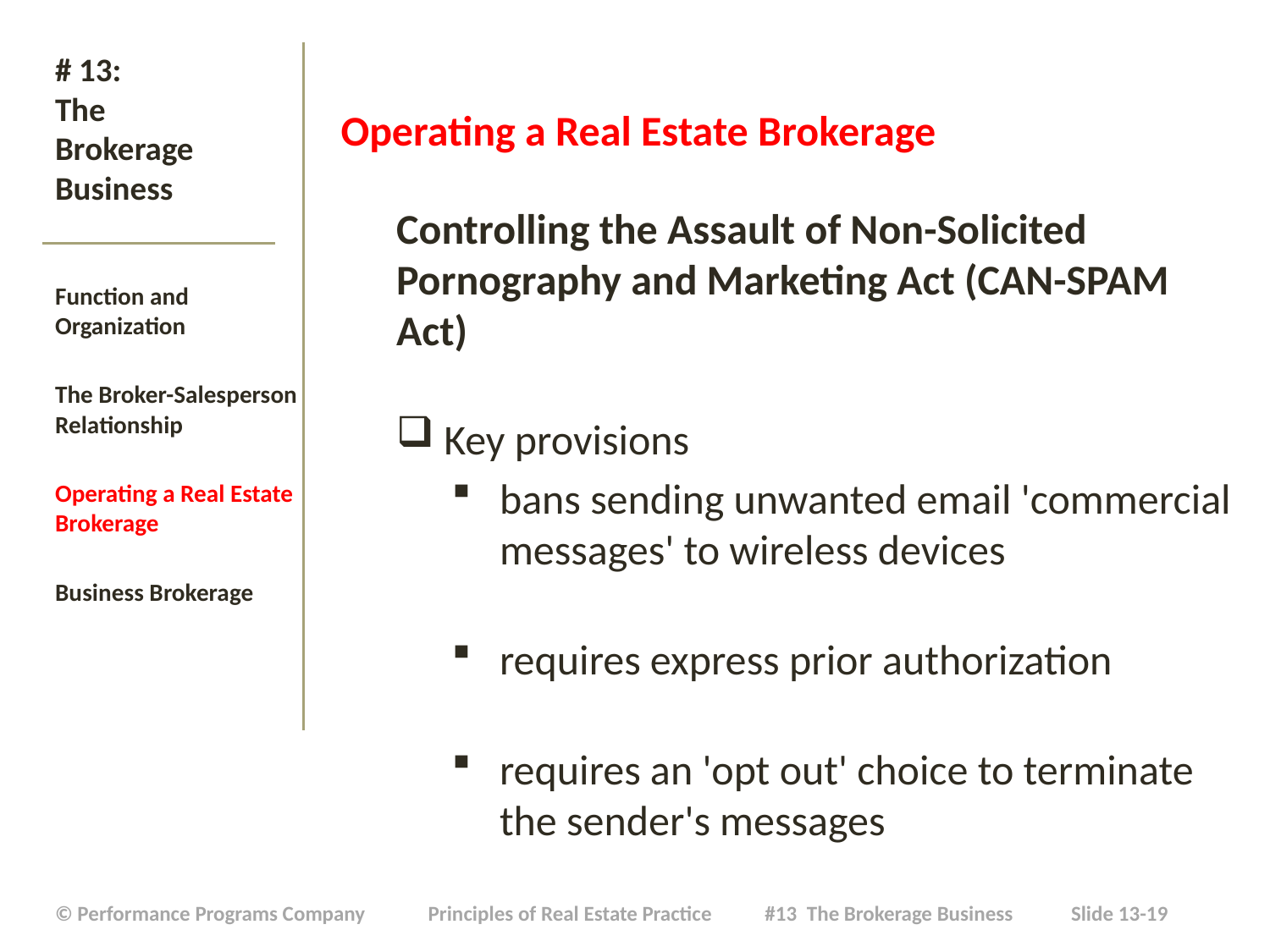

Operating a Real Estate Brokerage

Controlling the Assault of Non-Solicited Pornography and Marketing Act (CAN-SPAM Act)

Key provisions
bans sending unwanted email 'commercial messages' to wireless devices
requires express prior authorization
requires an 'opt out' choice to terminate the sender's messages

# # 13: The Brokerage Business

Function and Organization

The Broker-Salesperson Relationship

Operating a Real Estate Brokerage

Business Brokerage

| © Performance Programs Company Principles of Real Estate Practice #13 The Brokerage Business Slide 13-19 |
| --- |